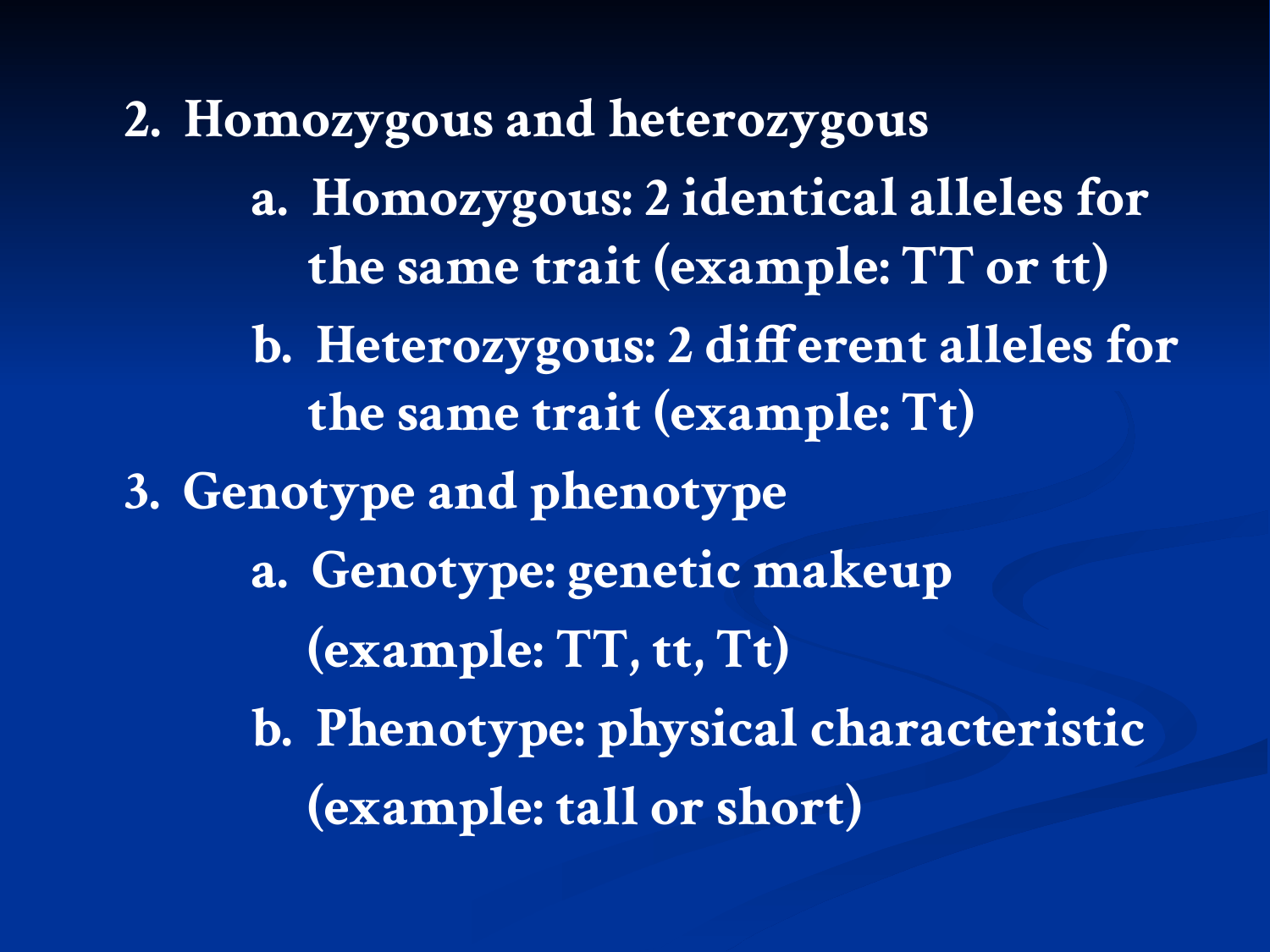

#
	2.  Homozygous and heterozygous
		a.  Homozygous: 2 identical alleles for 	     the same trait (example: TT or tt)
		b.  Heterozygous: 2 different alleles for 	     the same trait (example: Tt)
	3.  Genotype and phenotype
		a.  Genotype: genetic makeup
		     (example: TT, tt, Tt)
		b.  Phenotype: physical characteristic
		     (example: tall or short)